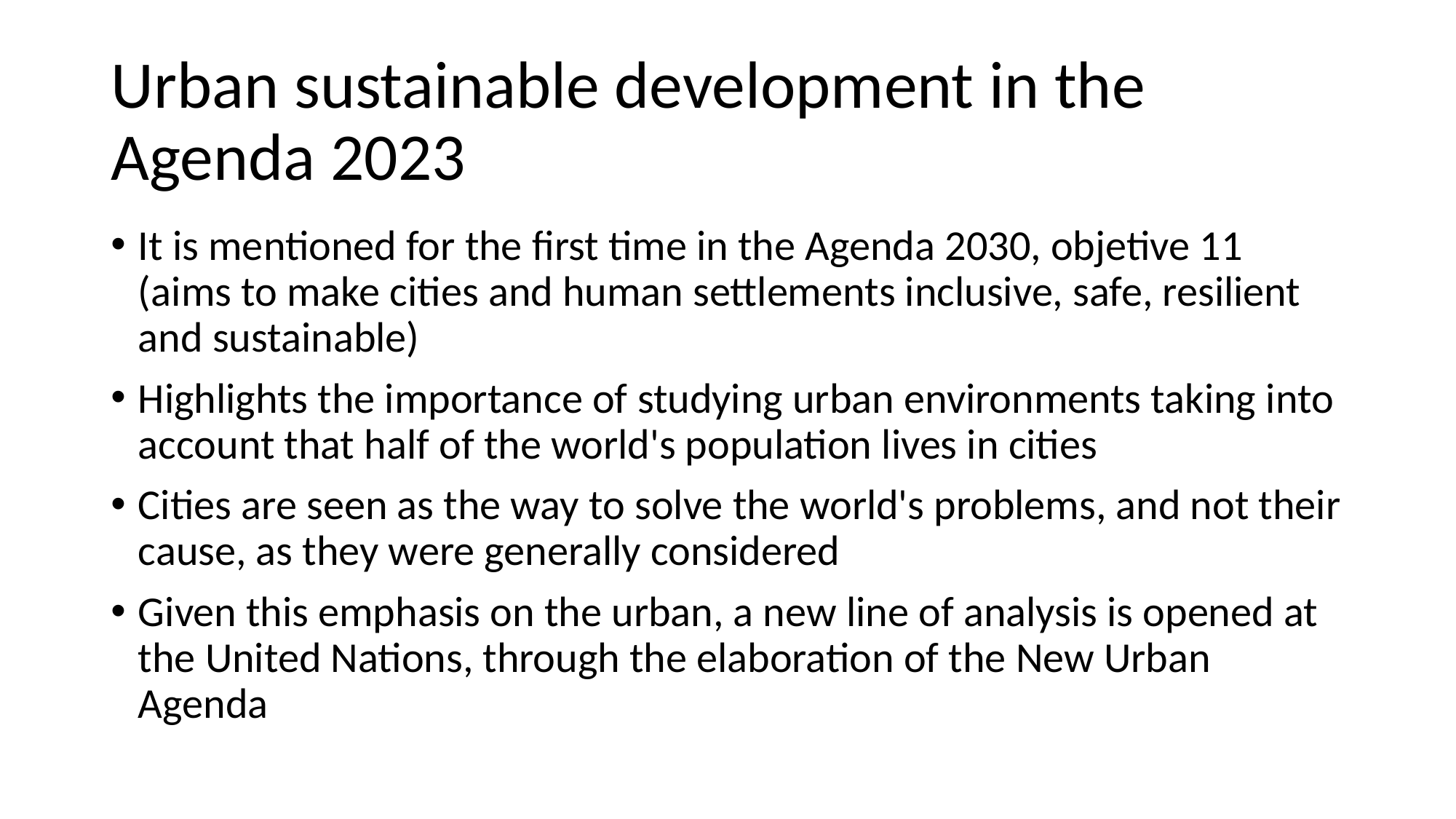

# Urban sustainable development in the Agenda 2023
It is mentioned for the first time in the Agenda 2030, objetive 11 (aims to make cities and human settlements inclusive, safe, resilient and sustainable)
Highlights the importance of studying urban environments taking into account that half of the world's population lives in cities
Cities are seen as the way to solve the world's problems, and not their cause, as they were generally considered
Given this emphasis on the urban, a new line of analysis is opened at the United Nations, through the elaboration of the New Urban Agenda